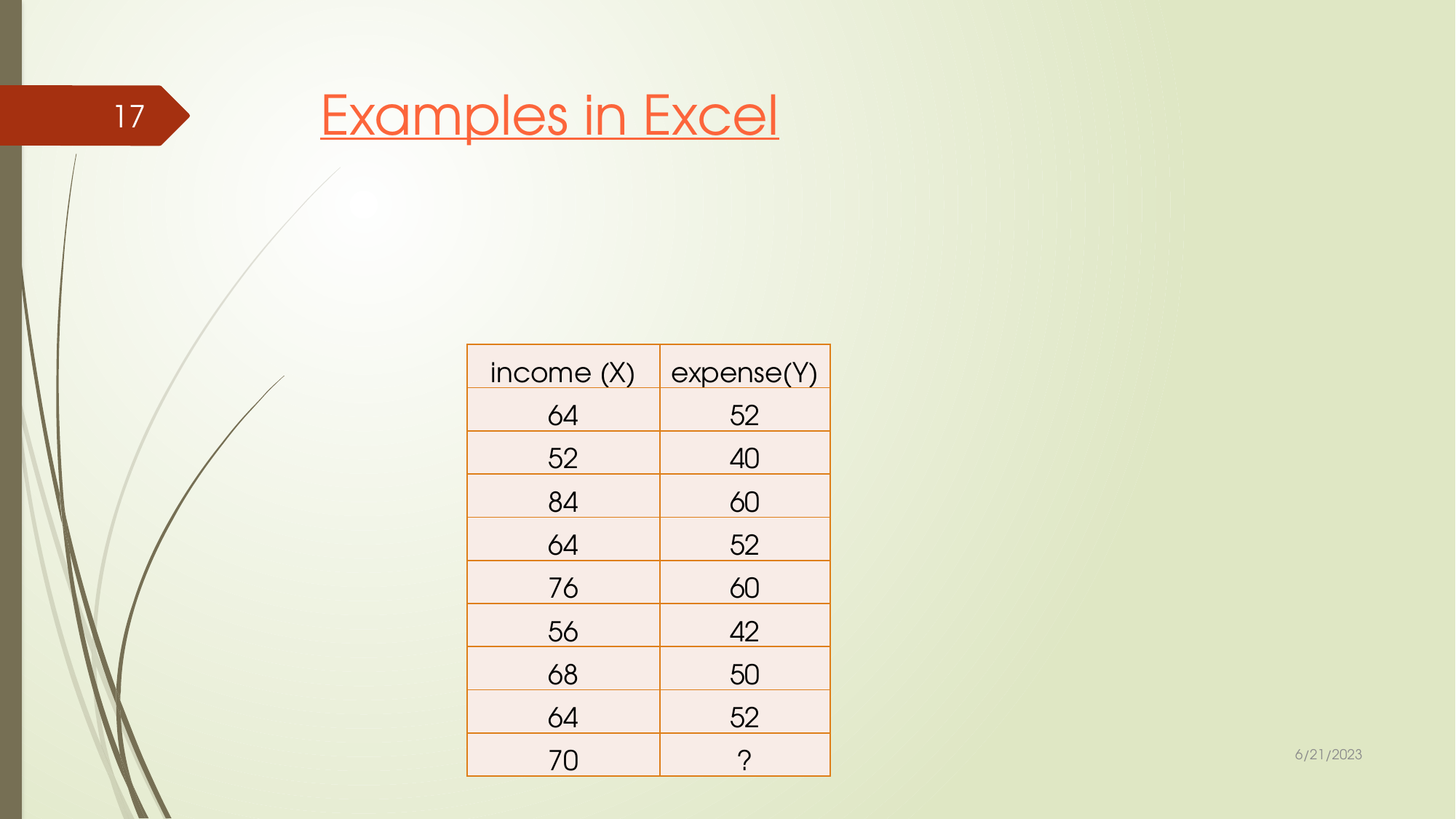

# Examples in Excel
17
| income (X) | expense(Y) |
| --- | --- |
| 64 | 52 |
| 52 | 40 |
| 84 | 60 |
| 64 | 52 |
| 76 | 60 |
| 56 | 42 |
| 68 | 50 |
| 64 | 52 |
| 70 | ? |
6/21/2023